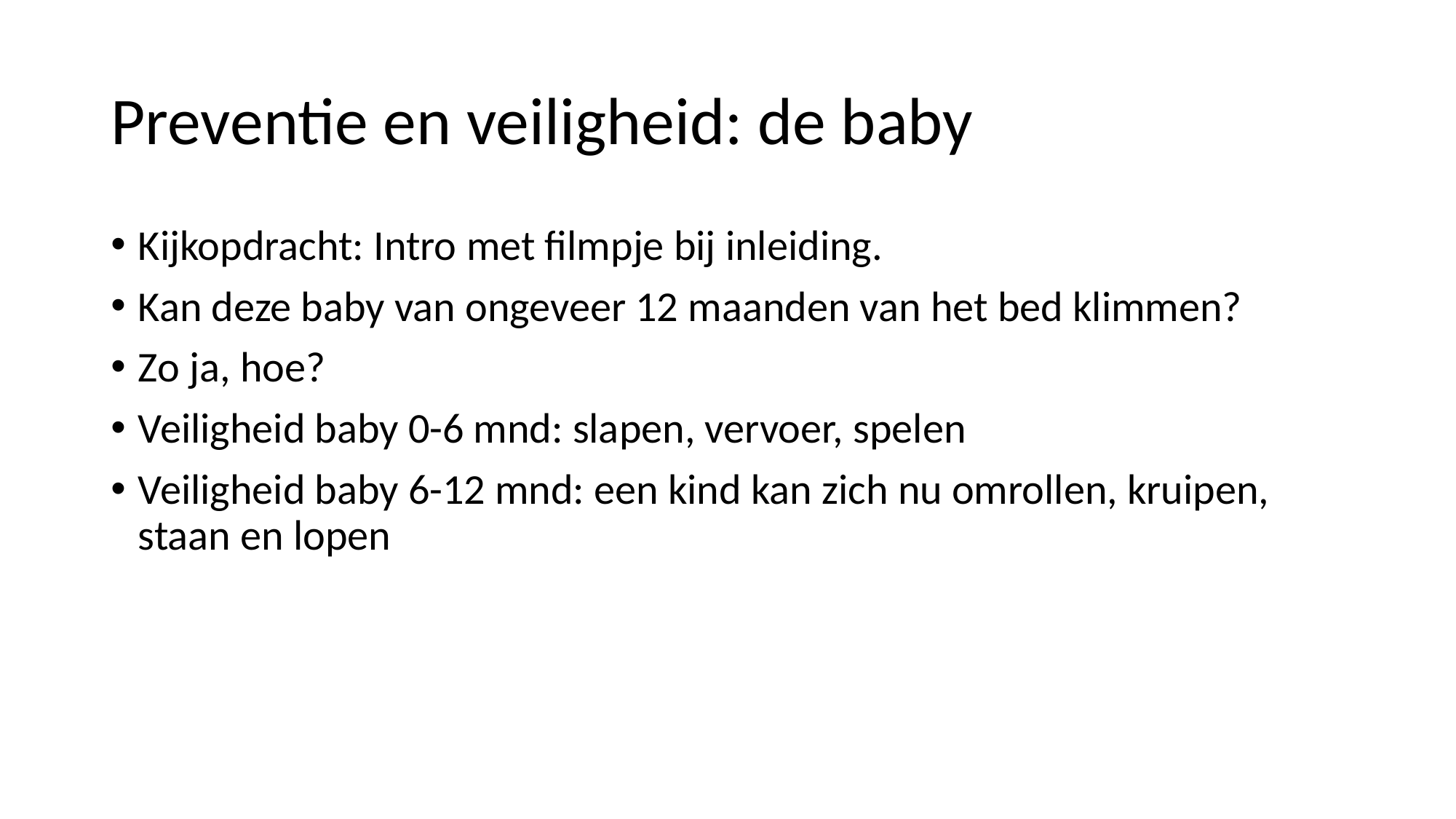

# Preventie en veiligheid: de baby
Kijkopdracht: Intro met filmpje bij inleiding.
Kan deze baby van ongeveer 12 maanden van het bed klimmen?
Zo ja, hoe?
Veiligheid baby 0-6 mnd: slapen, vervoer, spelen
Veiligheid baby 6-12 mnd: een kind kan zich nu omrollen, kruipen, staan en lopen